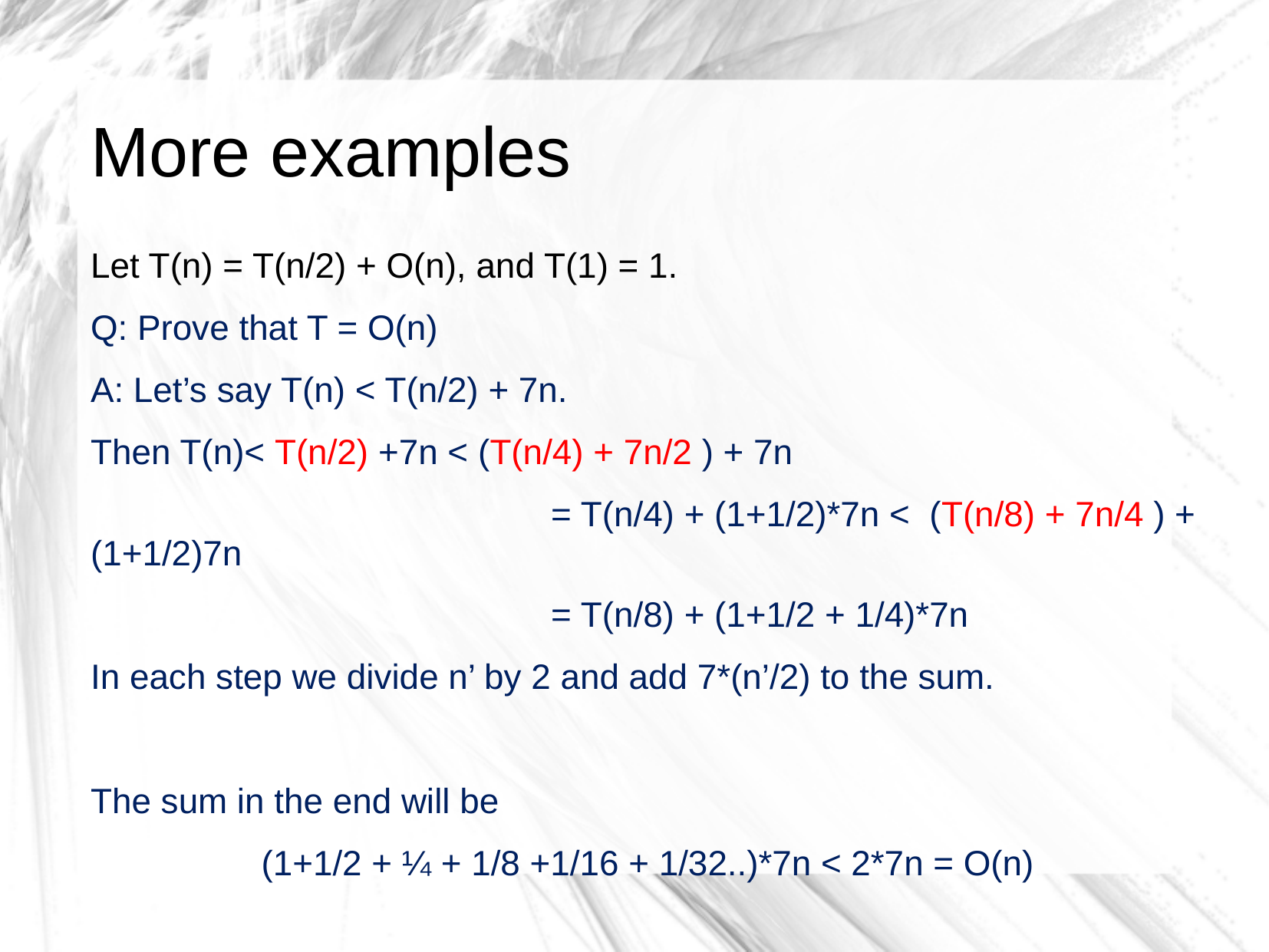

# More examples
Let T(n) = T(n/2) + O(n), and T(1) = 1.
Q: Prove that T = O(n)
A: Let’s say T(n) < T(n/2) + 7n.
Then T(n)< T(n/2) +7n < (T(n/4) + 7n/2 ) + 7n
				= T(n/4) + (1+1/2)*7n <  (T(n/8) + 7n/4 ) + (1+1/2)7n
				= T(n/8) + (1+1/2 + 1/4)*7n
In each step we divide n’ by 2 and add 7*(n’/2) to the sum.

The sum in the end will be
(1+1/2 + ¼ + 1/8 +1/16 + 1/32..)*7n < 2*7n = O(n)